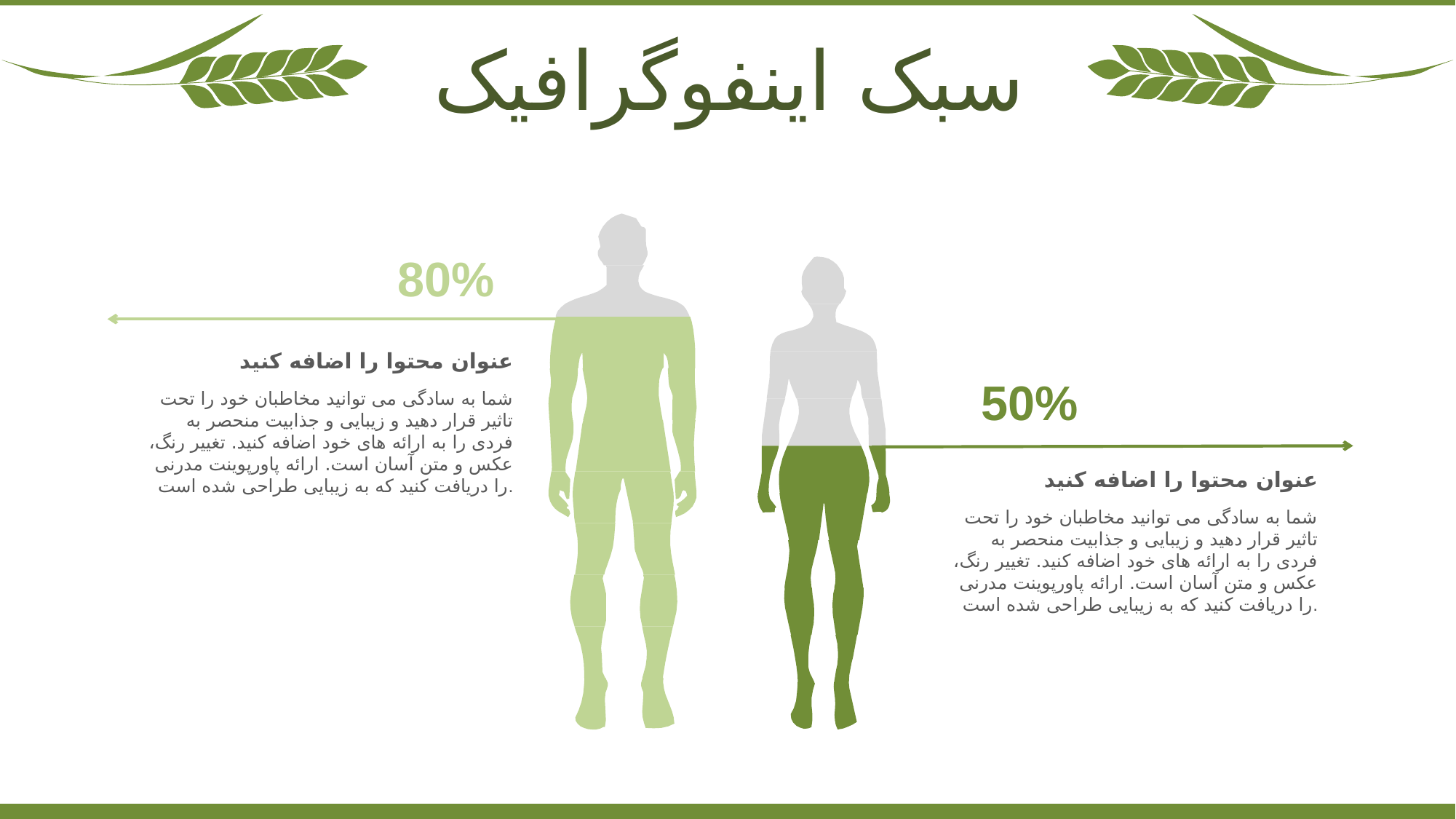

سبک اینفوگرافیک

80%

عنوان محتوا را اضافه کنید
شما به سادگی می توانید مخاطبان خود را تحت تاثیر قرار دهید و زیبایی و جذابیت منحصر به فردی را به ارائه های خود اضافه کنید. تغییر رنگ، عکس و متن آسان است. ارائه پاورپوینت مدرنی را دریافت کنید که به زیبایی طراحی شده است.
50%
عنوان محتوا را اضافه کنید
شما به سادگی می توانید مخاطبان خود را تحت تاثیر قرار دهید و زیبایی و جذابیت منحصر به فردی را به ارائه های خود اضافه کنید. تغییر رنگ، عکس و متن آسان است. ارائه پاورپوینت مدرنی را دریافت کنید که به زیبایی طراحی شده است.